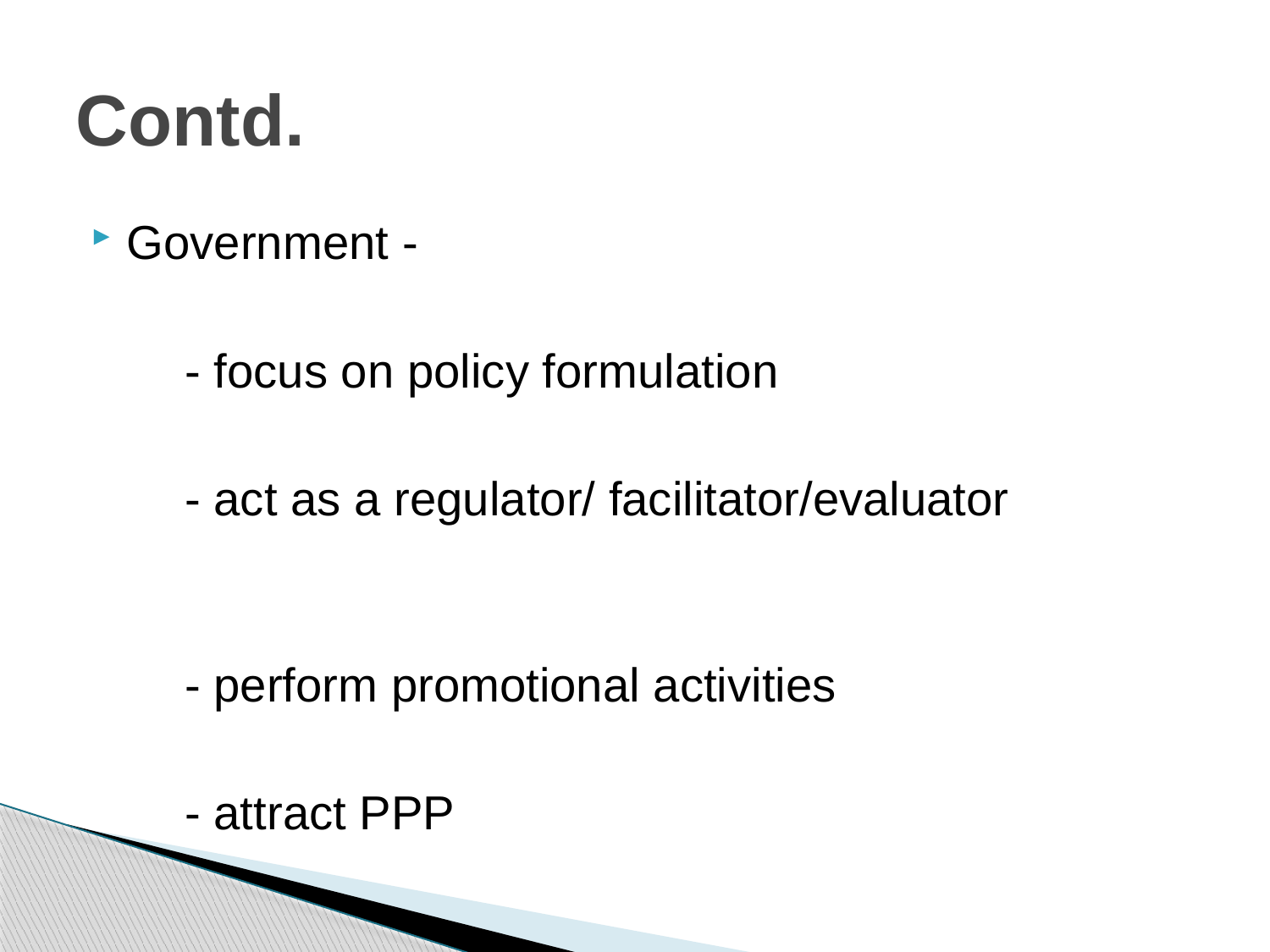

# Contd.
Government -

       - focus on policy formulation

       - act as a regulator/ facilitator/evaluator

       - perform promotional activities

       - attract PPP